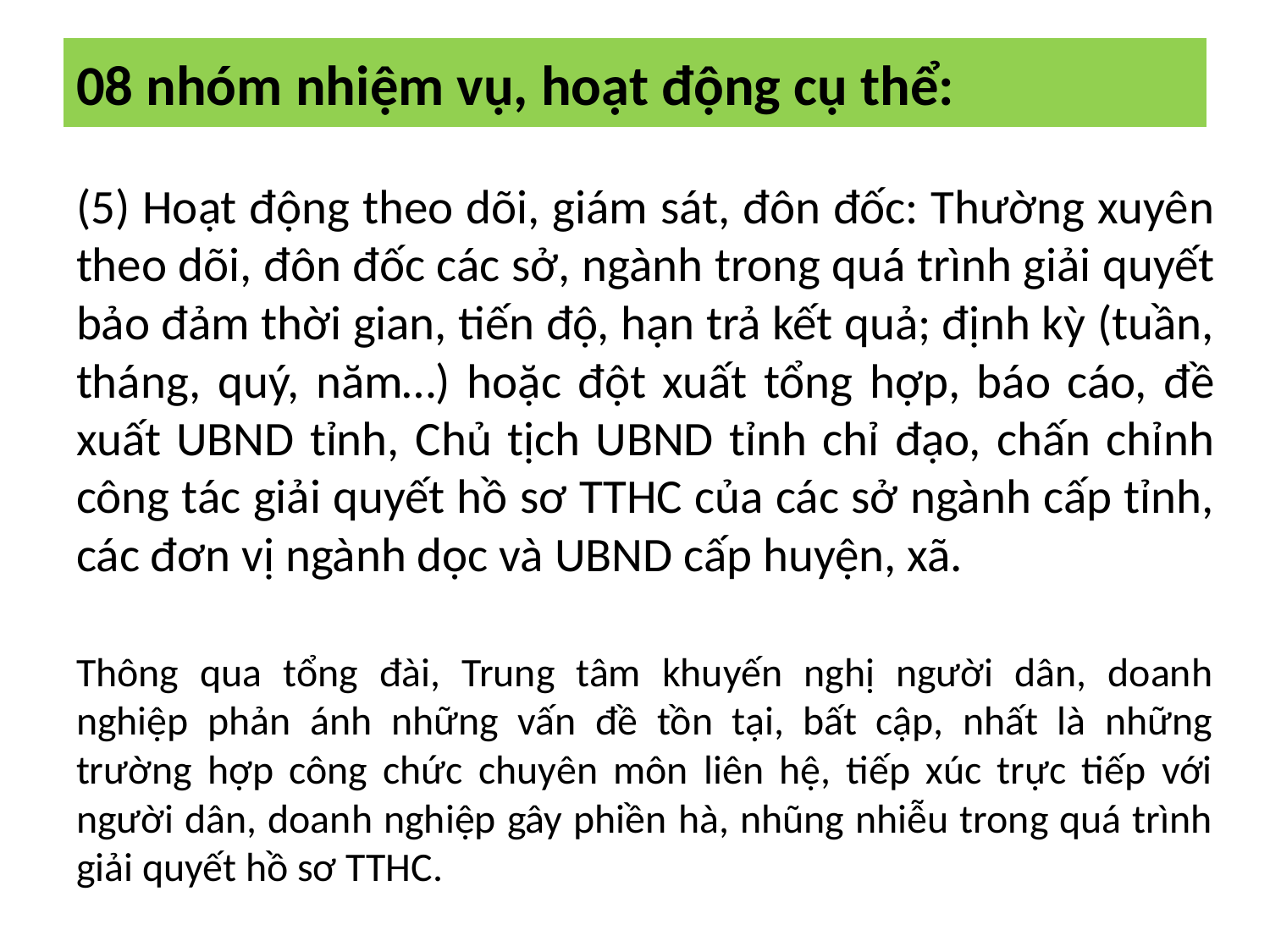

# 08 nhóm nhiệm vụ, hoạt động cụ thể:
(5) Hoạt động theo dõi, giám sát, đôn đốc: Thường xuyên theo dõi, đôn đốc các sở, ngành trong quá trình giải quyết bảo đảm thời gian, tiến độ, hạn trả kết quả; định kỳ (tuần, tháng, quý, năm…) hoặc đột xuất tổng hợp, báo cáo, đề xuất UBND tỉnh, Chủ tịch UBND tỉnh chỉ đạo, chấn chỉnh công tác giải quyết hồ sơ TTHC của các sở ngành cấp tỉnh, các đơn vị ngành dọc và UBND cấp huyện, xã.

Thông qua tổng đài, Trung tâm khuyến nghị người dân, doanh nghiệp phản ánh những vấn đề tồn tại, bất cập, nhất là những trường hợp công chức chuyên môn liên hệ, tiếp xúc trực tiếp với người dân, doanh nghiệp gây phiền hà, nhũng nhiễu trong quá trình giải quyết hồ sơ TTHC.